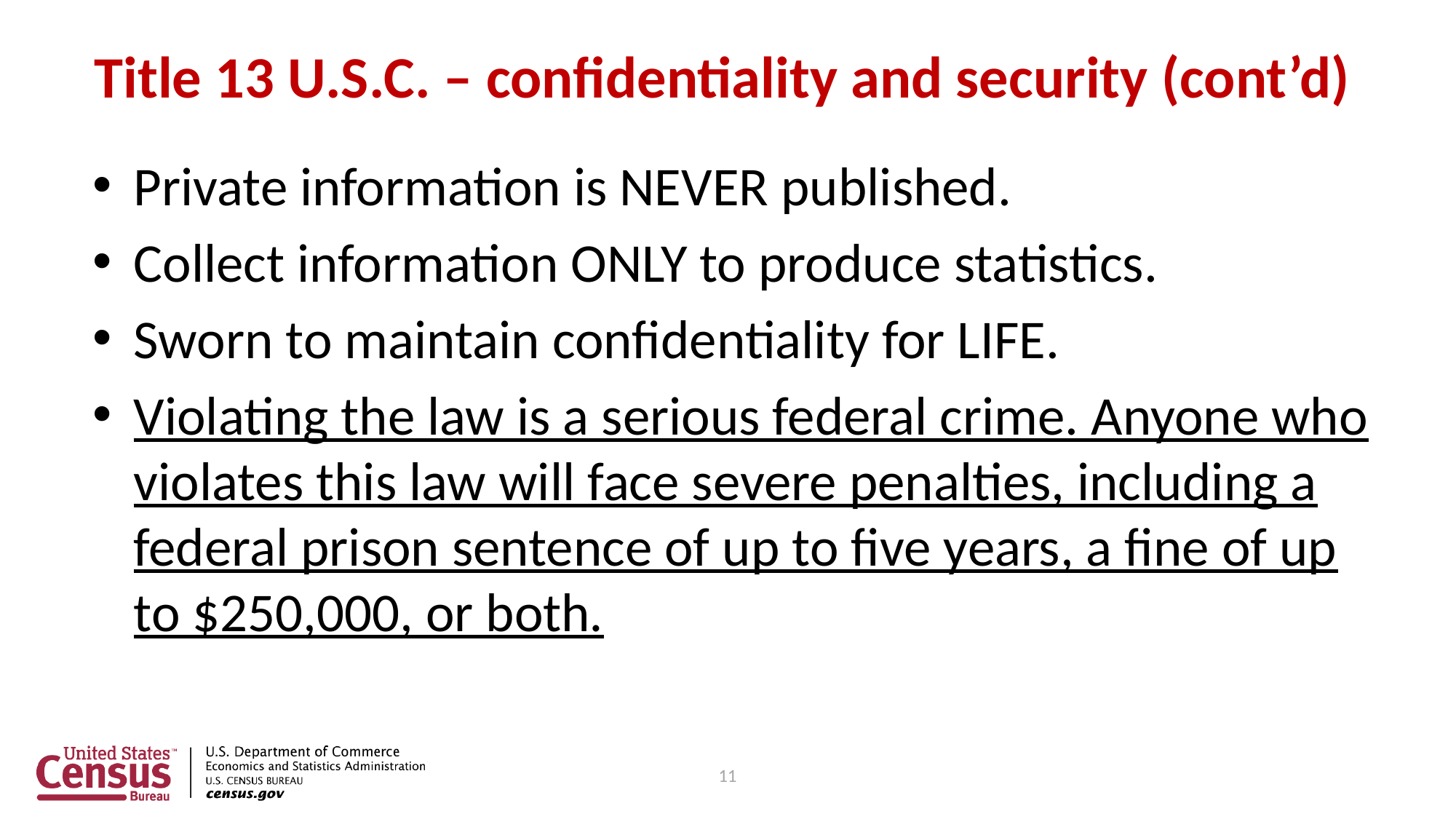

# Title 13 U.S.C. – confidentiality and security (cont’d)
Private information is NEVER published.
Collect information ONLY to produce statistics.
Sworn to maintain confidentiality for LIFE.
Violating the law is a serious federal crime. Anyone who violates this law will face severe penalties, including a federal prison sentence of up to five years, a fine of up to $250,000, or both.
11